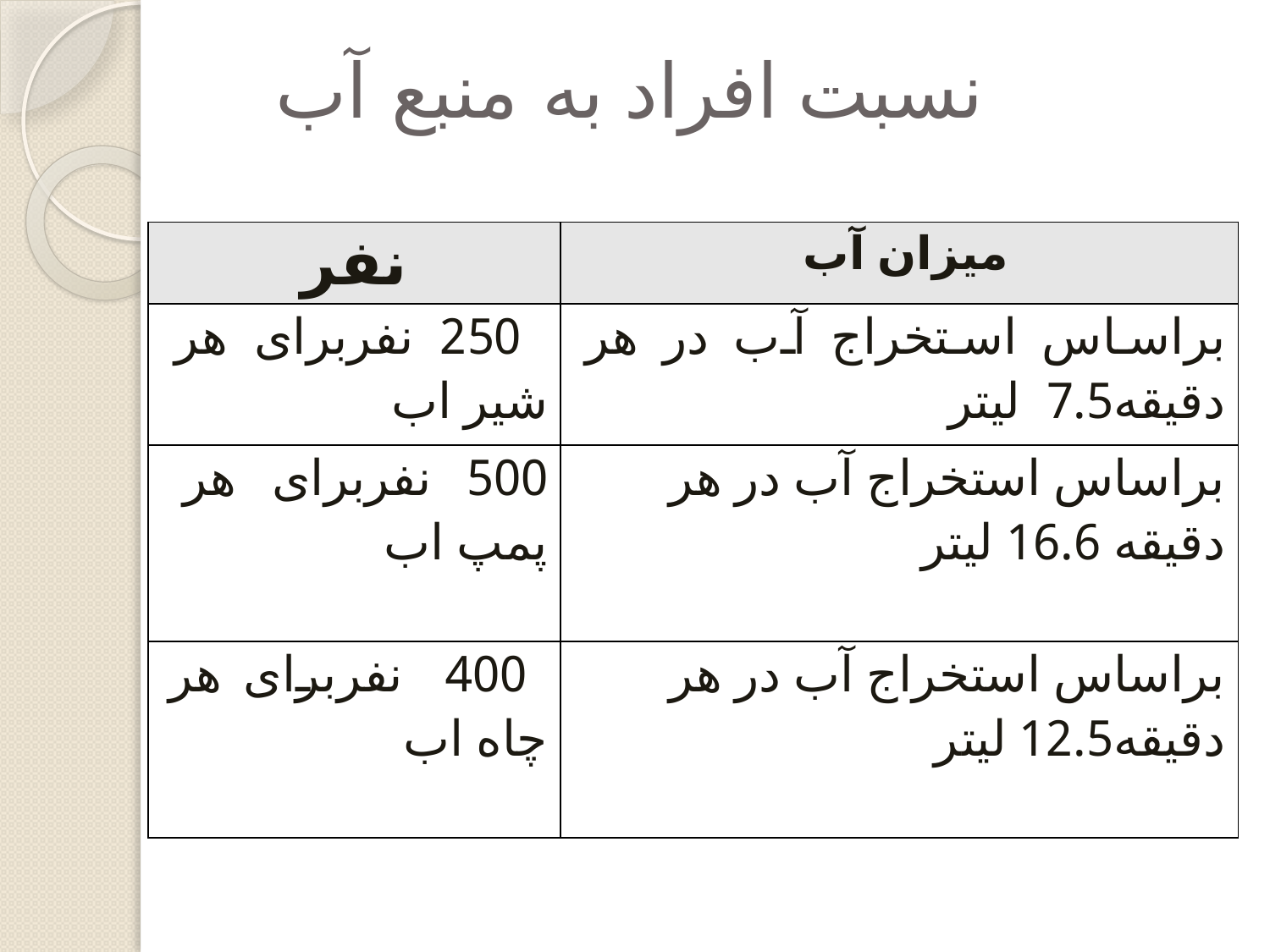

# نسبت افراد به منبع آب
| نفر | میزان آب |
| --- | --- |
| 250 نفربرای هر شیر اب | براساس استخراج آب در هر دقیقه7.5 لیتر |
| 500 نفربرای هر پمپ اب | براساس استخراج آب در هر دقیقه 16.6 لیتر |
| 400 نفربرای هر چاه اب | براساس استخراج آب در هر دقیقه12.5 لیتر |